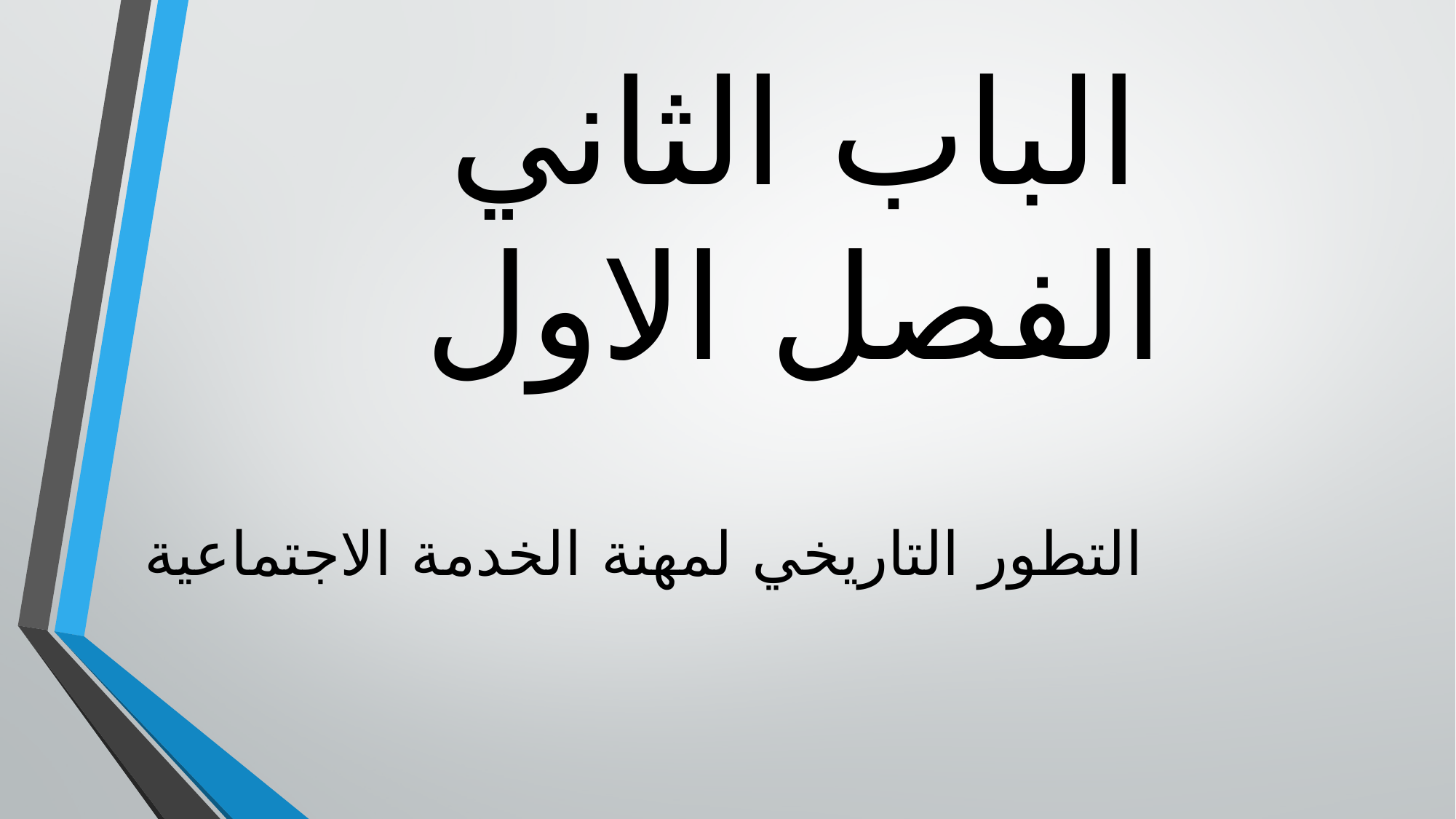

# الباب الثاني الفصل الاول
التطور التاريخي لمهنة الخدمة الاجتماعية